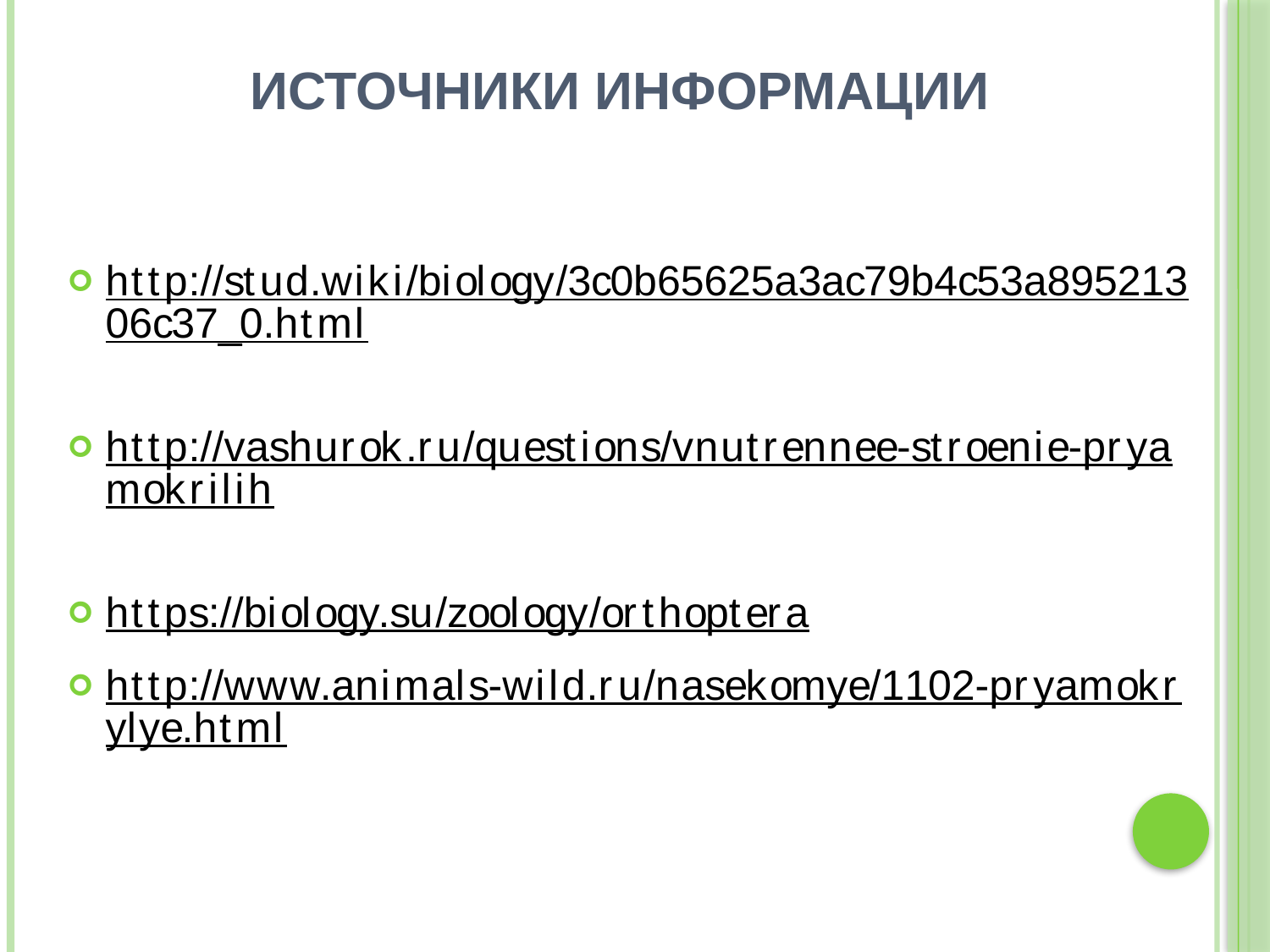

# Источники информации

http://stud.wiki/biology/3c0b65625a3ac79b4c53a89521306c37_0.html
http://vashurok.ru/questions/vnutrennee-stroenie-pryamokrilih
https://biology.su/zoology/orthoptera
http://www.animals-wild.ru/nasekomye/1102-pryamokrylye.html